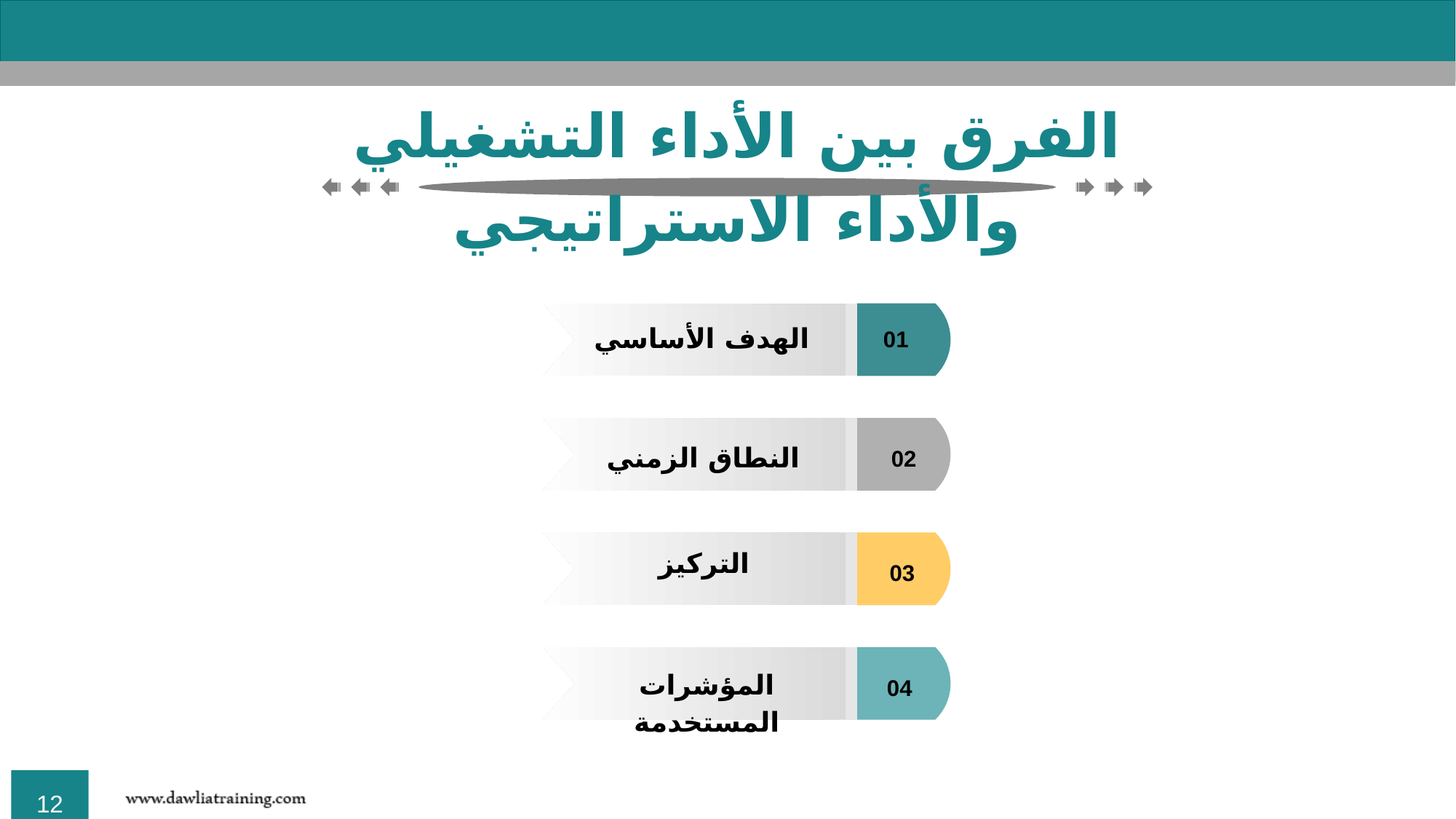

الفرق بين الأداء التشغيلي والأداء الاستراتيجي

01
الهدف الأساسي

02
النطاق الزمني

03
التركيز

04
المؤشرات المستخدمة